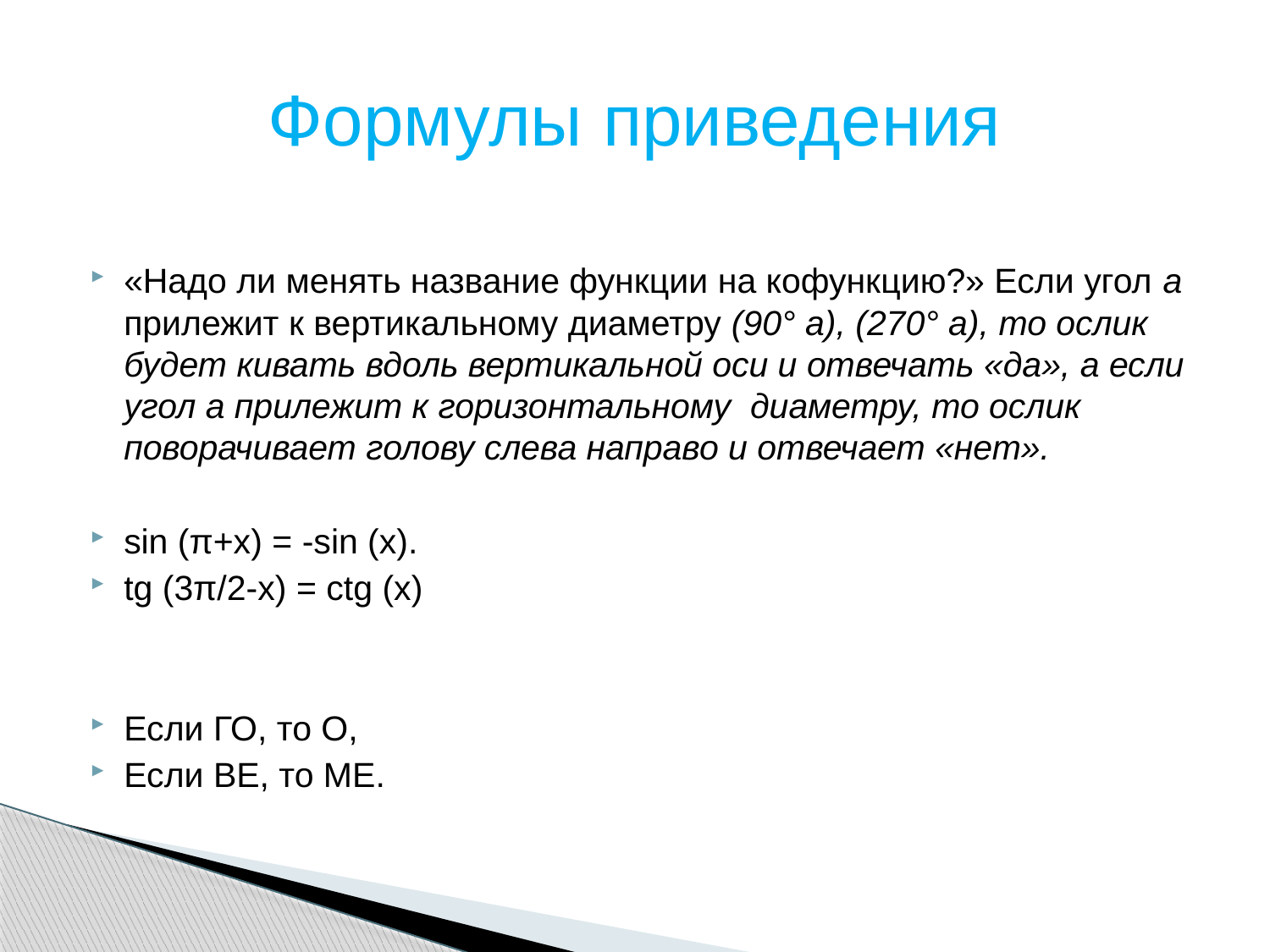

# Формулы приведения

«Надо ли менять название функции на кофункцию?» Если угол а  прилежит к вертикальному диаметру (90° a), (270° a), то ослик будет кивать вдоль вертикальной оси и отвечать «да», а если угол а прилежит к горизонтальному  диаметру, то ослик поворачивает голову слева направо и отвечает «нет».

sin (π+x) = -sin (x).
tg (3π/2-x) = ctg (x)

Если ГО, то О,
Если ВЕ, то МЕ.